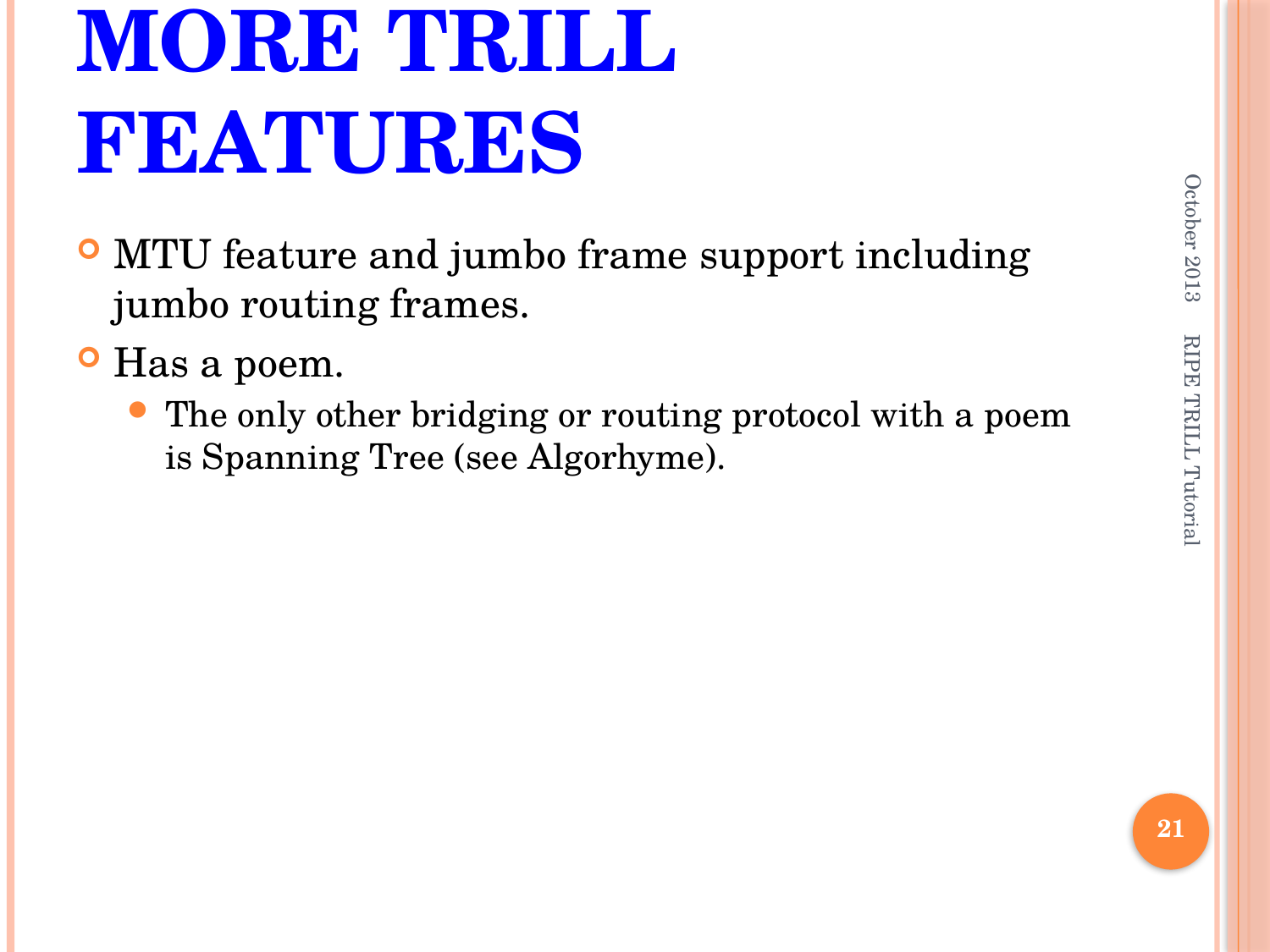

# More TRILL Features
October 2013
MTU feature and jumbo frame support including jumbo routing frames.
Has a poem.
The only other bridging or routing protocol with a poem is Spanning Tree (see Algorhyme).

RIPE TRILL Tutorial
21